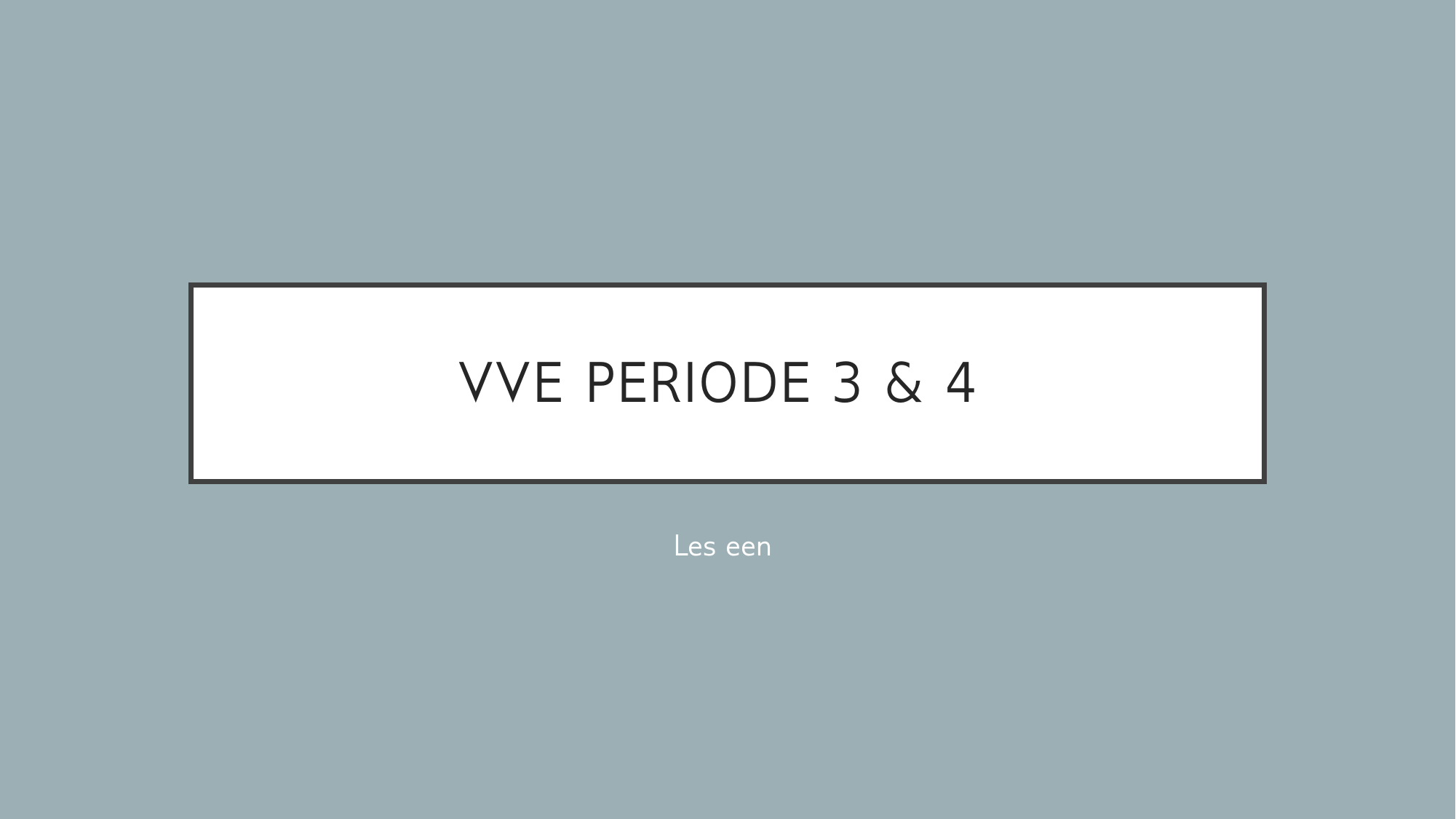

# VVE Periode 3 & 4
Les een